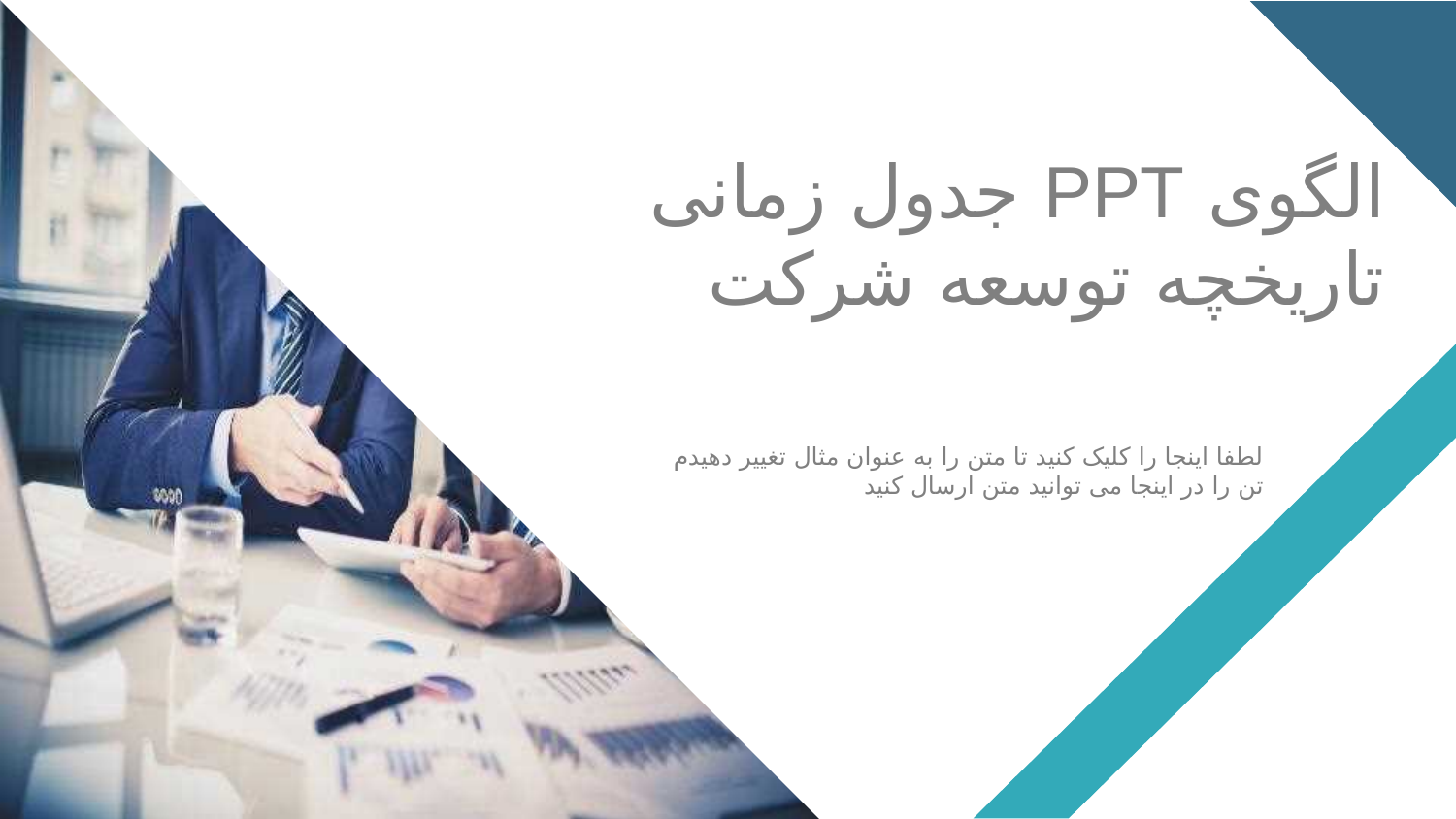

الگوی PPT جدول زمانی تاریخچه توسعه شرکت

لطفا اینجا را کلیک کنید تا متن را به عنوان مثال تغییر دهیدم
تن را در اینجا می توانید متن ارسال کنید